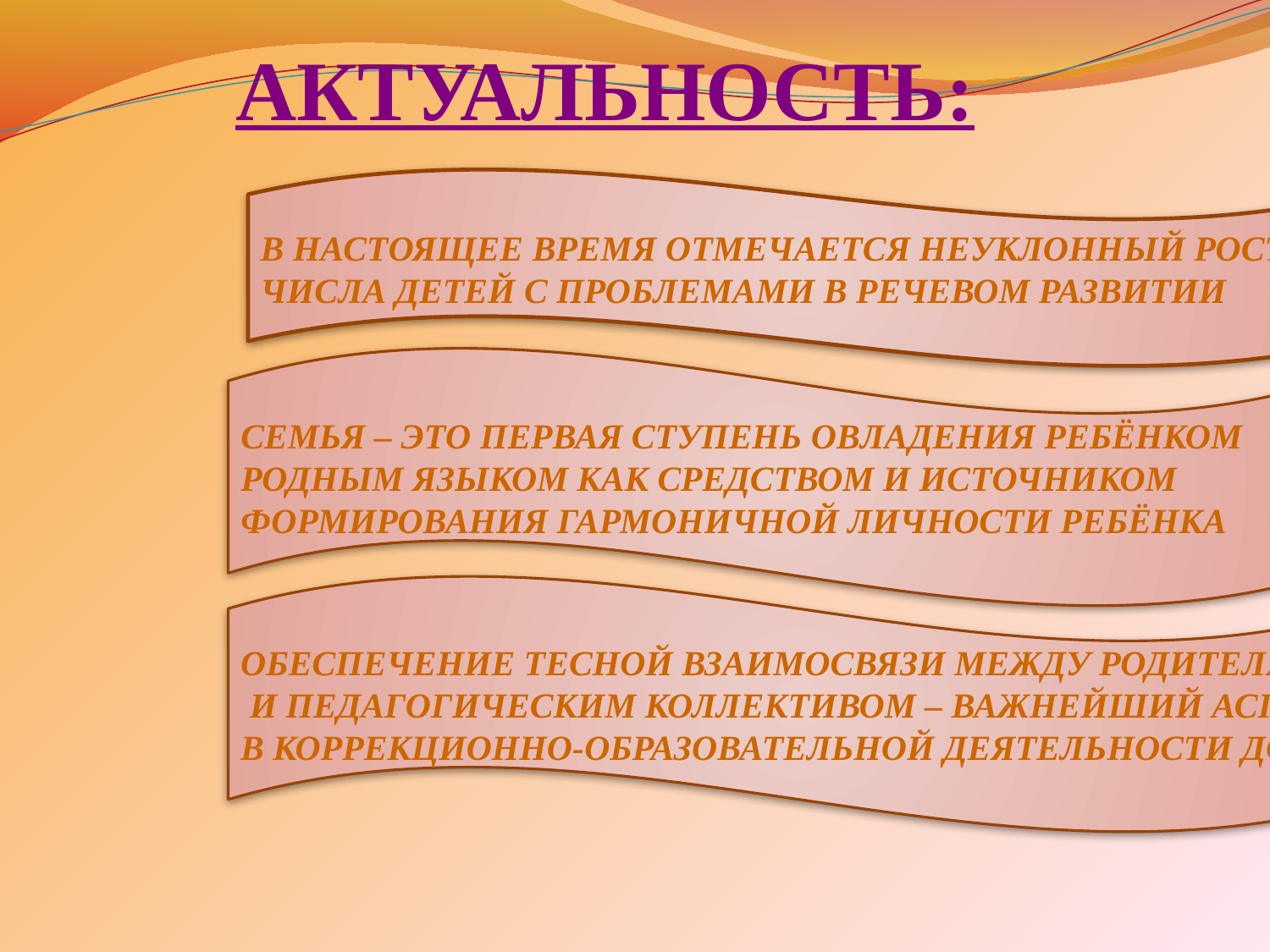

АКТУАЛЬНОСТЬ:
В НАСТОЯЩЕЕ ВРЕМЯ ОТМЕЧАЕТСЯ НЕУКЛОННЫЙ РОСТ
ЧИСЛА ДЕТЕЙ С ПРОБЛЕМАМИ В РЕЧЕВОМ РАЗВИТИИ
СЕМЬЯ – ЭТО ПЕРВАЯ СТУПЕНЬ ОВЛАДЕНИЯ РЕБЁНКОМ
РОДНЫМ ЯЗЫКОМ КАК СРЕДСТВОМ И ИСТОЧНИКОМ
ФОРМИРОВАНИЯ ГАРМОНИЧНОЙ ЛИЧНОСТИ РЕБЁНКА
ОБЕСПЕЧЕНИЕ ТЕСНОЙ ВЗАИМОСВЯЗИ МЕЖДУ РОДИТЕЛЯМИ
 И ПЕДАГОГИЧЕСКИМ КОЛЛЕКТИВОМ – ВАЖНЕЙШИЙ АСПЕКТ
В КОРРЕКЦИОННО-ОБРАЗОВАТЕЛЬНОЙ ДЕЯТЕЛЬНОСТИ ДОУ